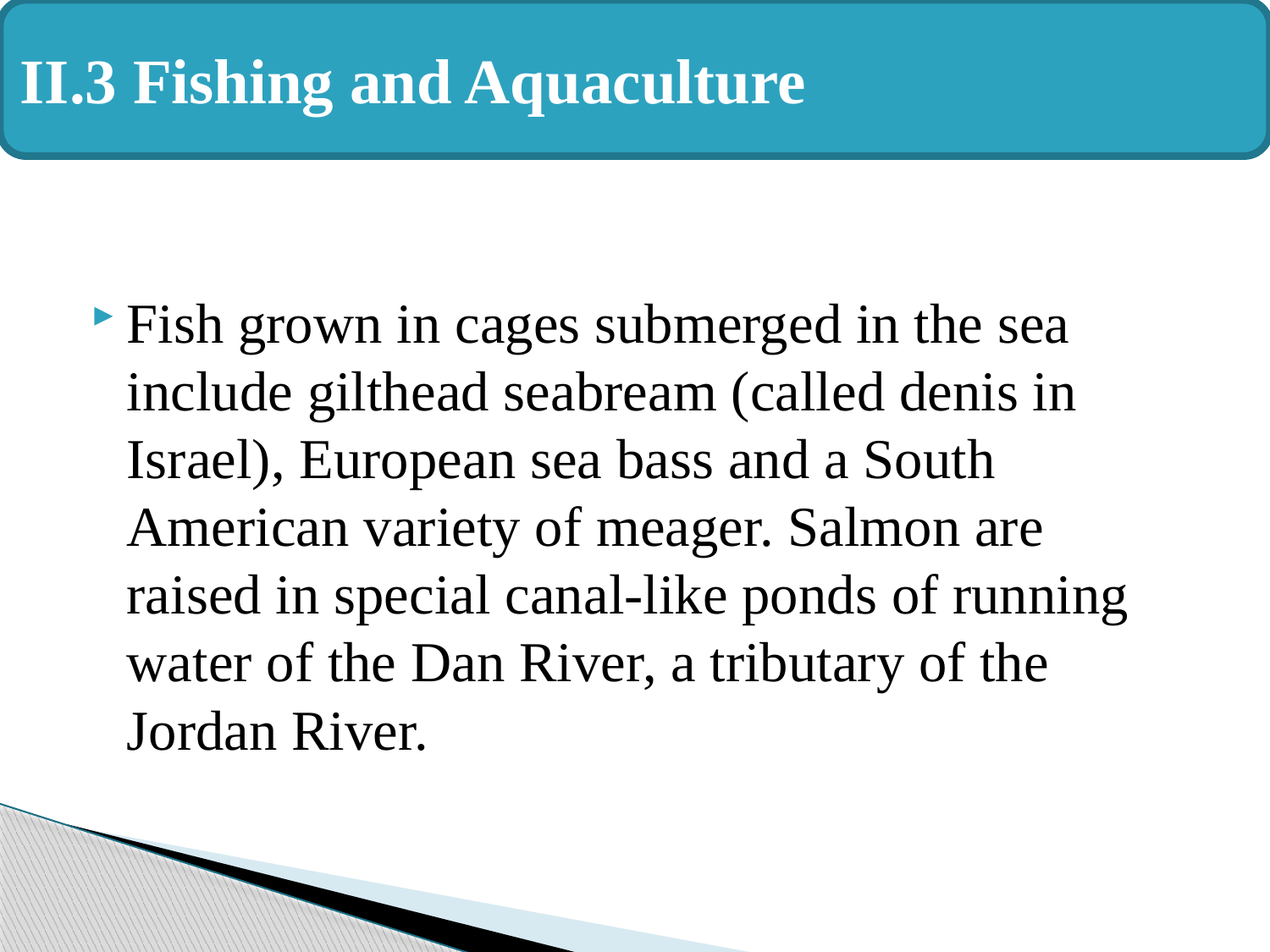

II.3 Fishing and Aquaculture
#

Fish grown in cages submerged in the sea include gilthead seabream (called denis in Israel), European sea bass and a South American variety of meager. Salmon are raised in special canal-like ponds of running water of the Dan River, a tributary of the Jordan River.